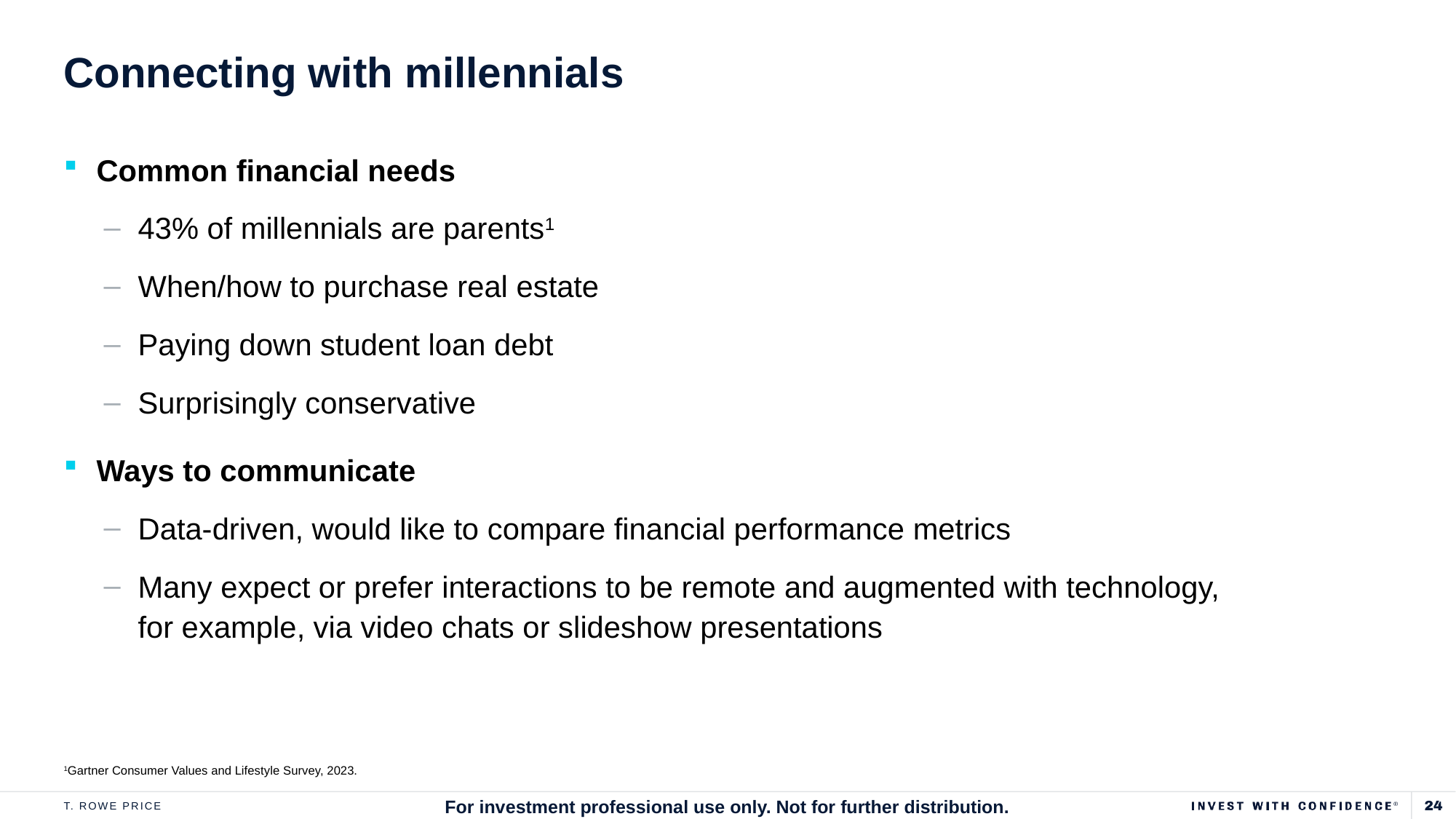

# Connecting with millennials

Common financial needs
43% of millennials are parents1
When/how to purchase real estate
Paying down student loan debt
Surprisingly conservative
Ways to communicate
Data-driven, would like to compare financial performance metrics
Many expect or prefer interactions to be remote and augmented with technology,
for example, via video chats or slideshow presentations
1Gartner Consumer Values and Lifestyle Survey, 2023.
For investment professional use only. Not for further distribution.